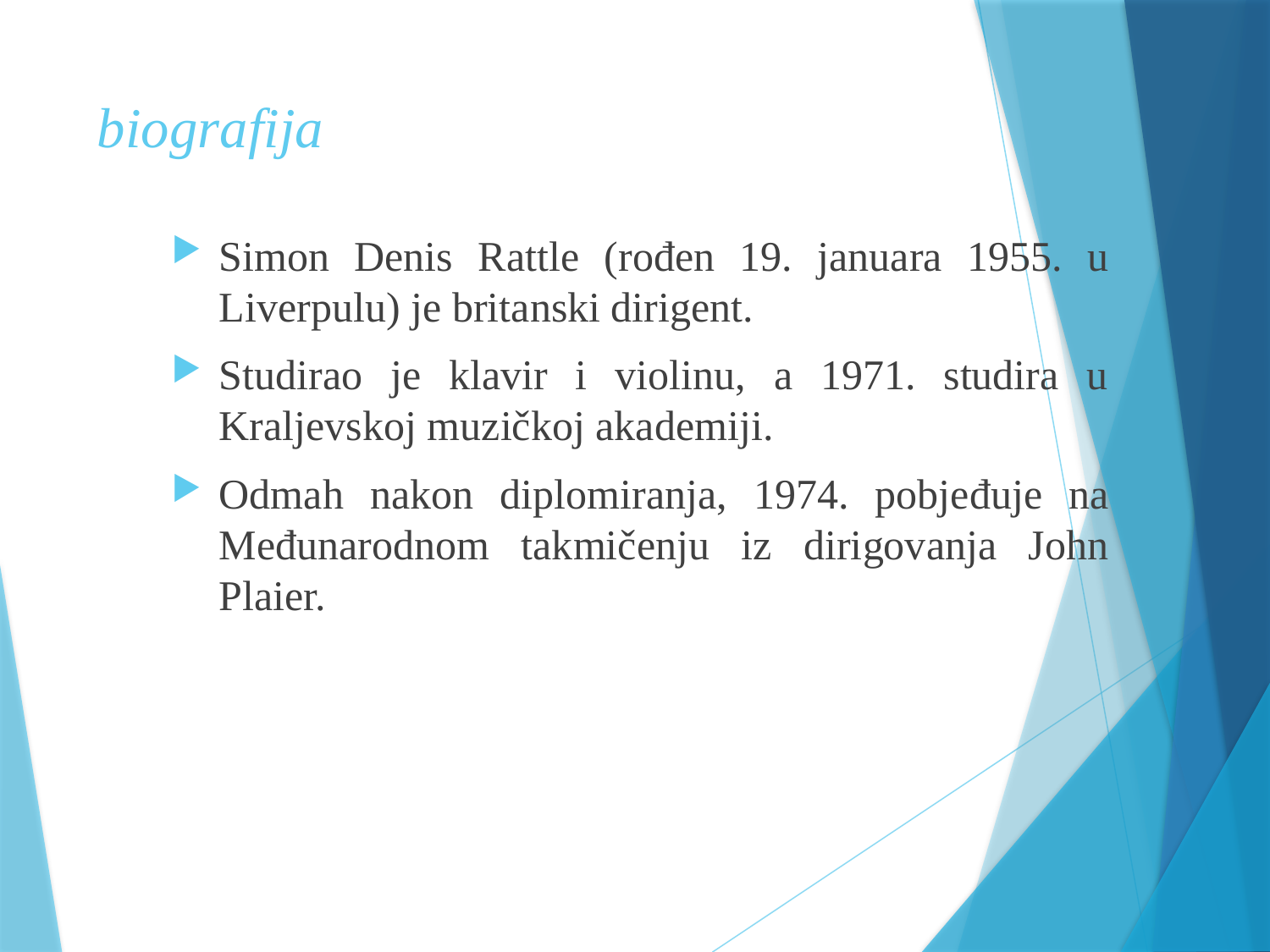

# biografija
Simon Denis Rattle (rođen 19. januara 1955. u Liverpulu) je britanski dirigent.
Studirao je klavir i violinu, a 1971. studira u Kraljevskoj muzičkoj akademiji.
Odmah nakon diplomiranja, 1974. pobjeđuje na Međunarodnom takmičenju iz dirigovanja John Plaier.